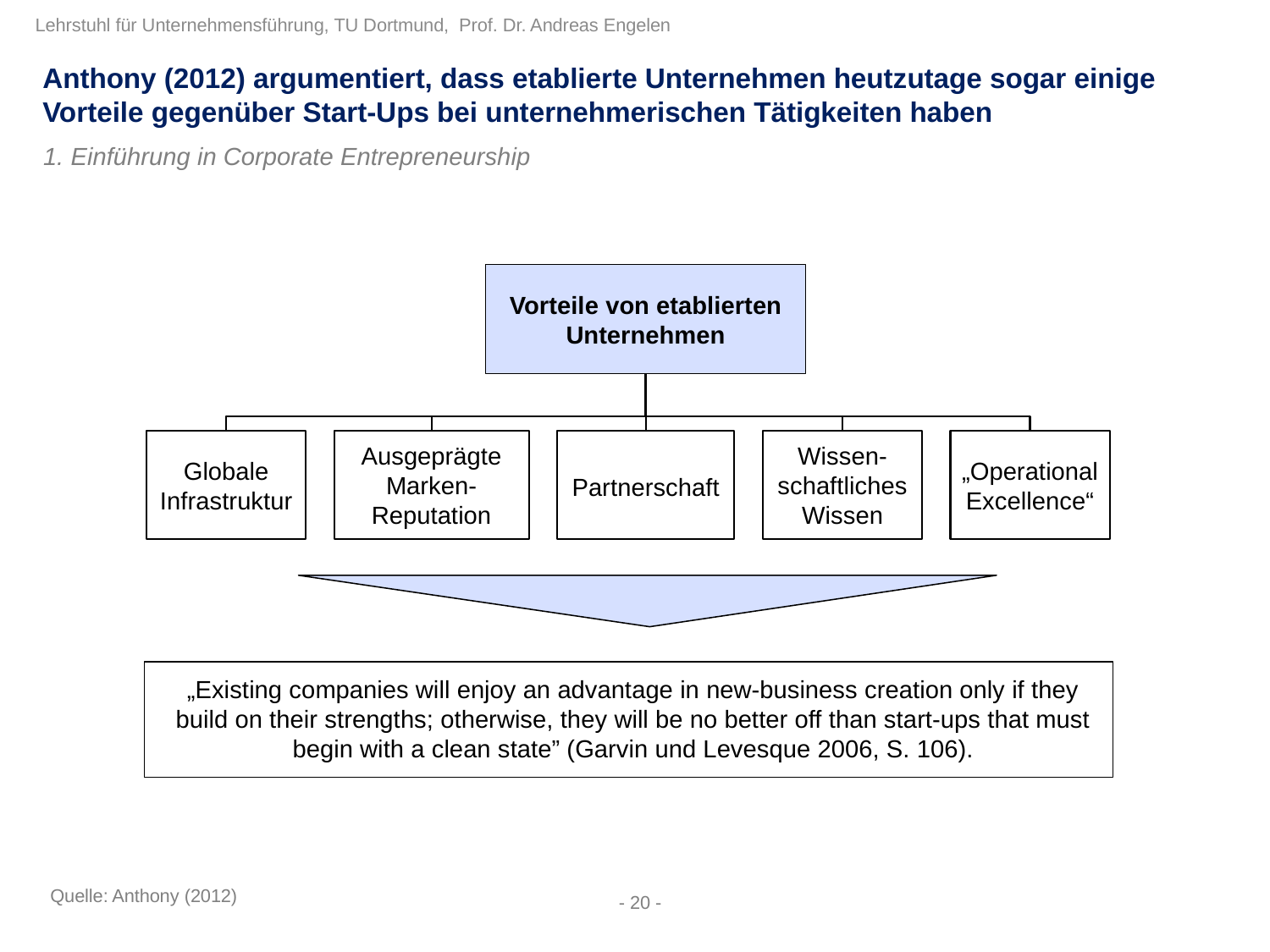

Anthony (2012) argumentiert, dass etablierte Unternehmen heutzutage sogar einige Vorteile gegenüber Start-Ups bei unternehmerischen Tätigkeiten haben
Vorteile von etablierten Unternehmen
Globale Infrastruktur
Ausgeprägte Marken-Reputation
Partnerschaft
Wissen-schaftliches Wissen
„Operational Excellence“
1. Einführung in Corporate Entrepreneurship

„Existing companies will enjoy an advantage in new-business creation only if they build on their strengths; otherwise, they will be no better off than start-ups that must begin with a clean state” (Garvin und Levesque 2006, S. 106).
Quelle: Anthony (2012)
- 20 -